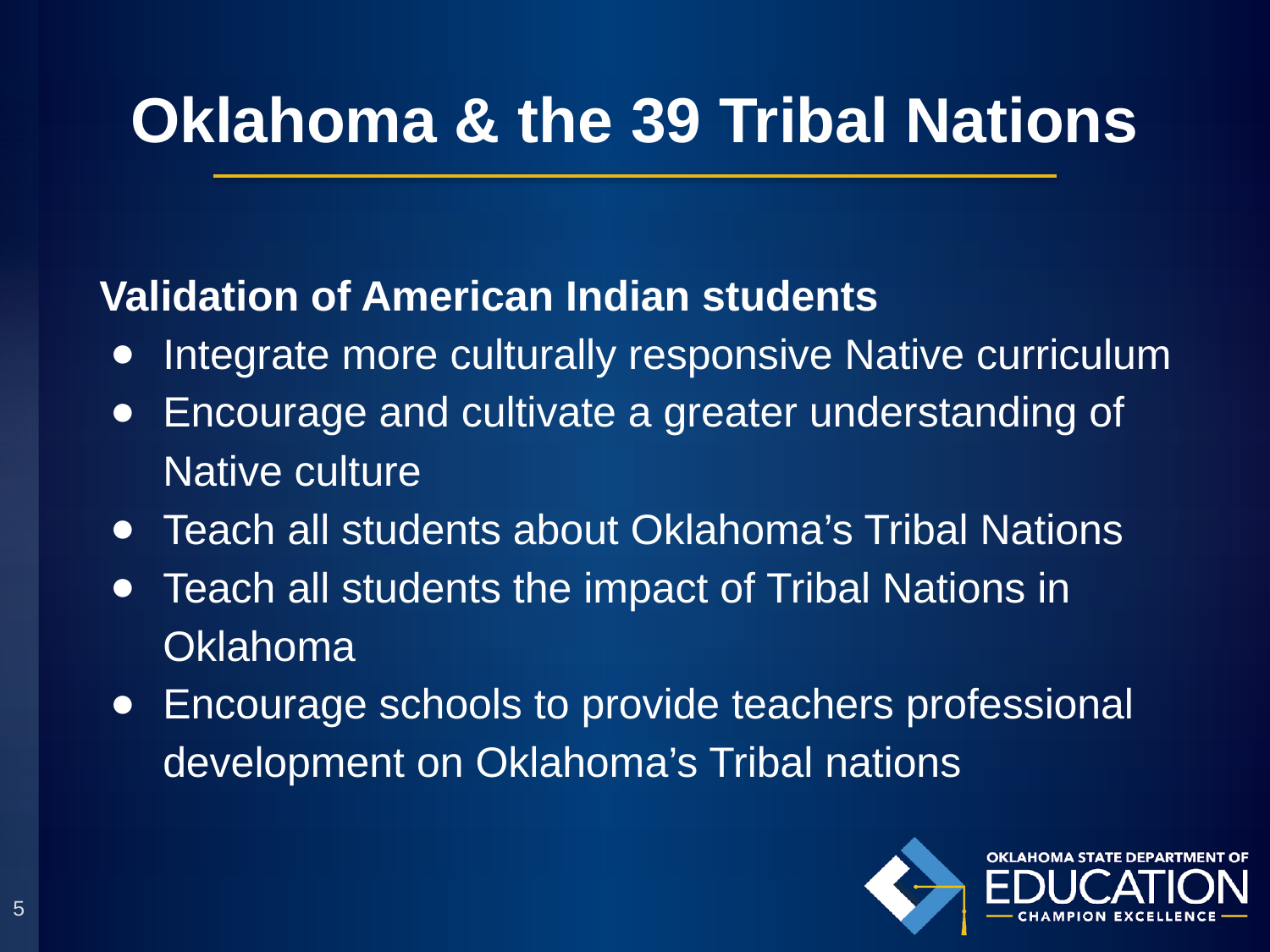

# Oklahoma & the 39 Tribal Nations
Validation of American Indian students
Integrate more culturally responsive Native curriculum
Encourage and cultivate a greater understanding of Native culture
Teach all students about Oklahoma’s Tribal Nations
Teach all students the impact of Tribal Nations in Oklahoma
Encourage schools to provide teachers professional development on Oklahoma’s Tribal nations
5